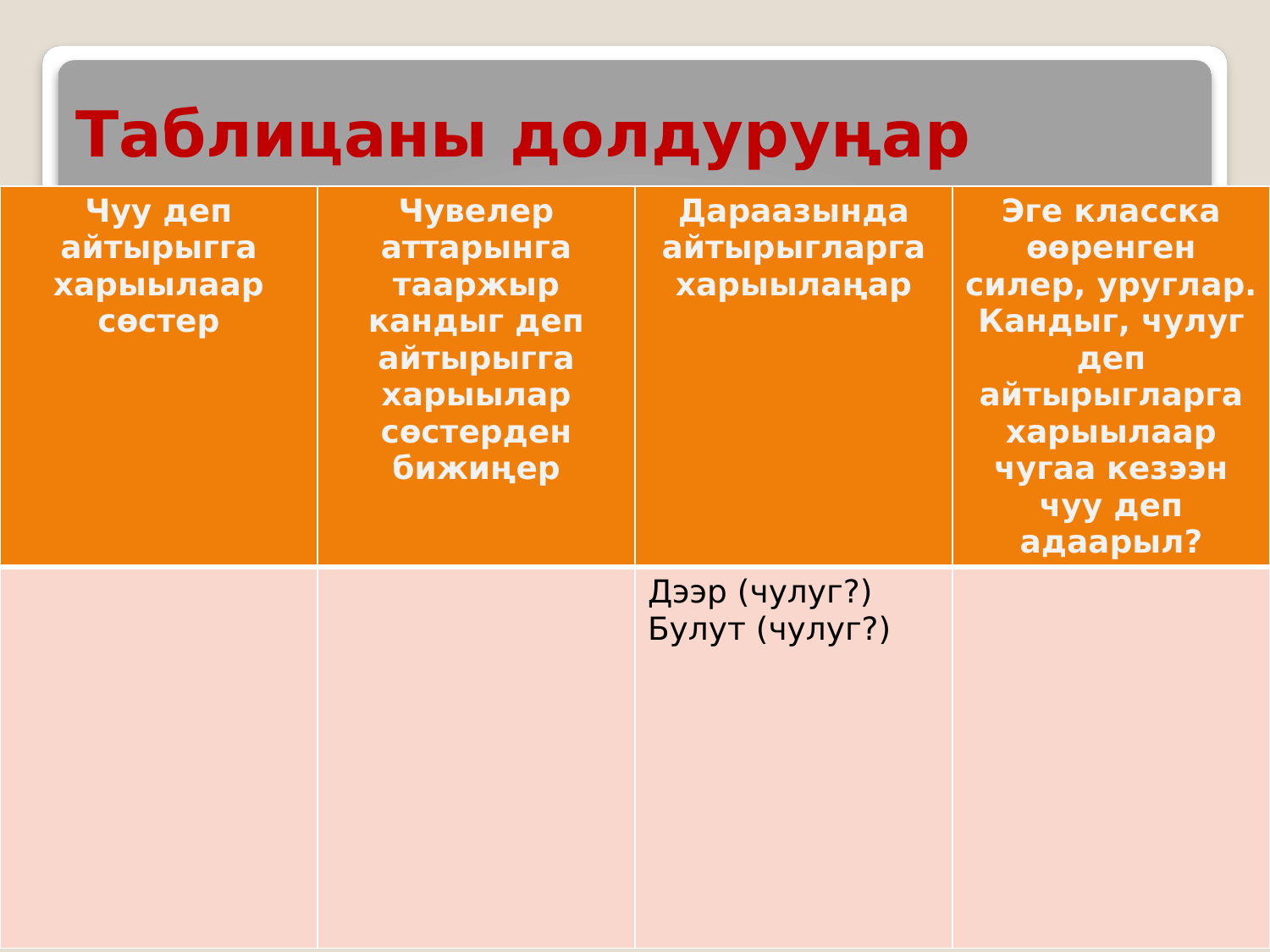

# Таблицаны долдуруңар
| Чуу деп айтырыгга харыылаар сөстер | Чувелер аттарынга тааржыр кандыг деп айтырыгга харыылар сөстерден бижиңер | Дараазында айтырыгларга харыылаңар | Эге класска өөренген силер, уруглар. Кандыг, чулуг деп айтырыгларга харыылаар чугаа кезээн чуу деп адаарыл? |
| --- | --- | --- | --- |
|  |  | Дээр (чулуг?) Булут (чулуг?) |  |